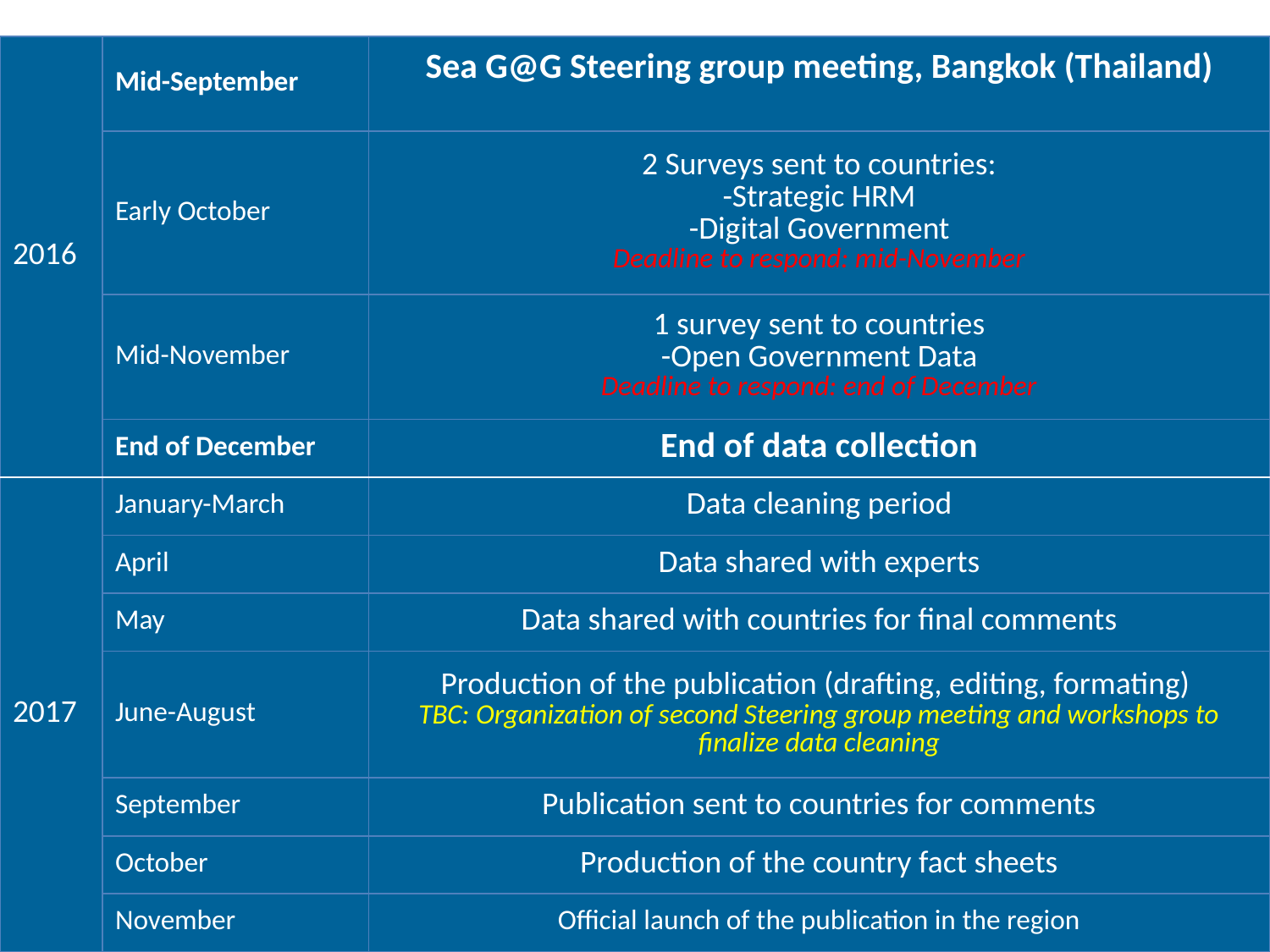

# Timeline
| 2016 | Mid-September | Sea G@G Steering group meeting, Bangkok (Thailand) |
| --- | --- | --- |
|  | Early October | 2 Surveys sent to countries: -Strategic HRM -Digital Government Deadline to respond: mid-November |
|  | Mid-November | 1 survey sent to countries -Open Government Data Deadline to respond: end of December |
|  | End of December | End of data collection |
| 2017 | January-March | Data cleaning period |
|  | April | Data shared with experts |
|  | May | Data shared with countries for final comments |
|  | June-August | Production of the publication (drafting, editing, formating) TBC: Organization of second Steering group meeting and workshops to finalize data cleaning |
|  | September | Publication sent to countries for comments |
|  | October | Production of the country fact sheets |
|  | November | Official launch of the publication in the region |